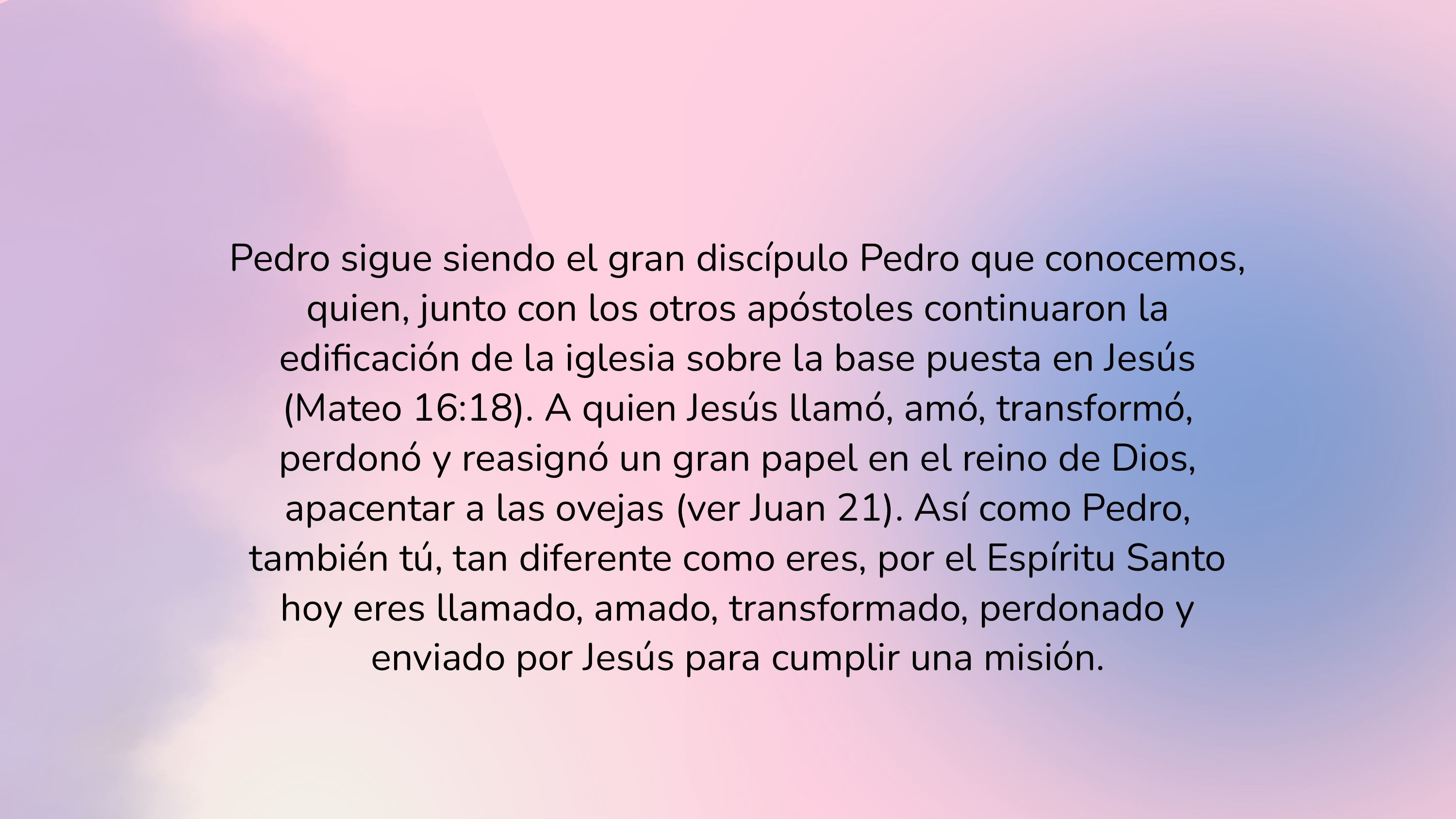

Pedro sigue siendo el gran discípulo Pedro que conocemos, quien, junto con los otros apóstoles continuaron la edificación de la iglesia sobre la base puesta en Jesús (Mateo 16:18). A quien Jesús llamó, amó, transformó, perdonó y reasignó un gran papel en el reino de Dios, apacentar a las ovejas (ver Juan 21). Así como Pedro, también tú, tan diferente como eres, por el Espíritu Santo hoy eres llamado, amado, transformado, perdonado y enviado por Jesús para cumplir una misión.